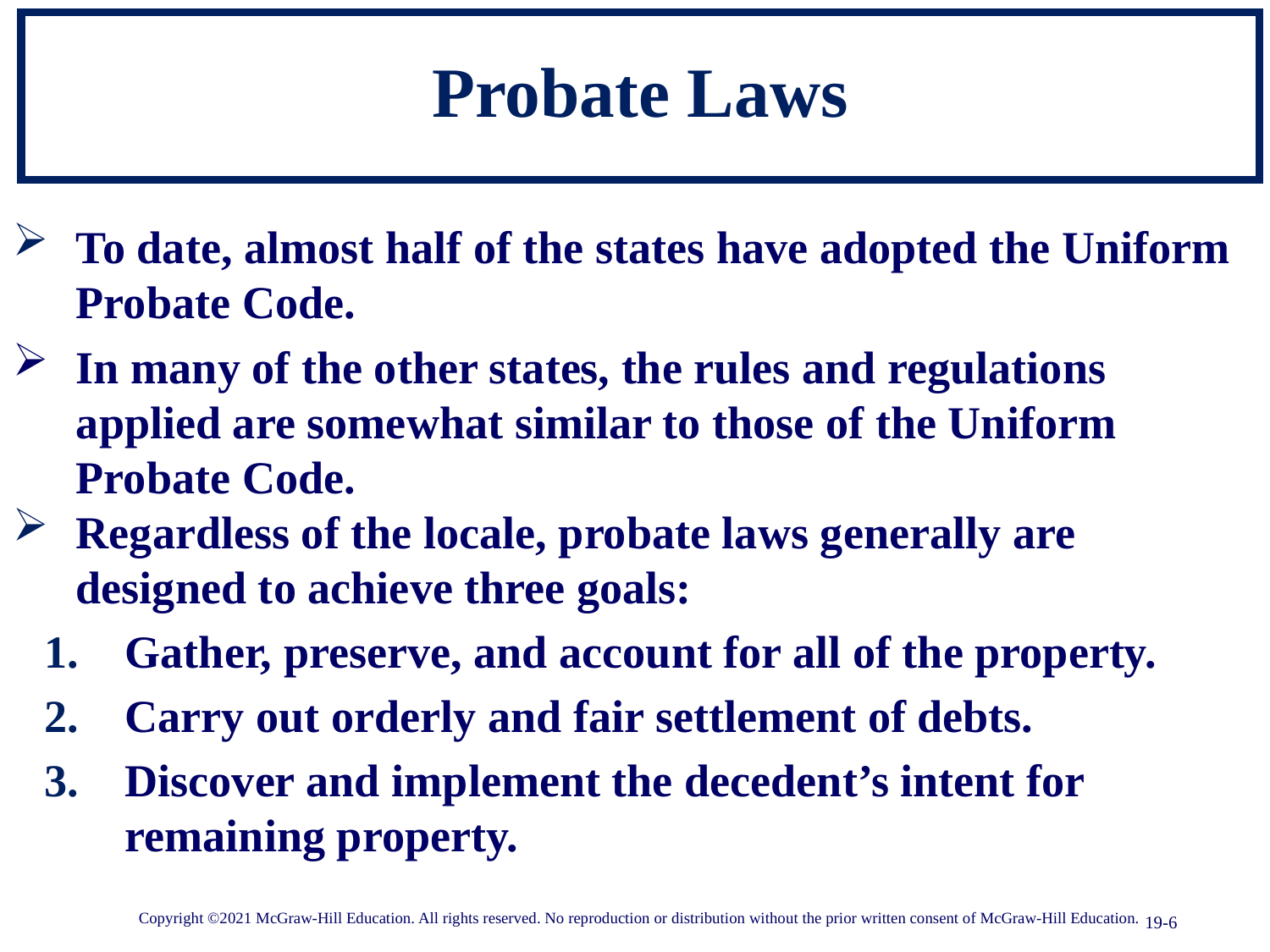

# Probate Laws
To date, almost half of the states have adopted the Uniform Probate Code.
In many of the other states, the rules and regulations applied are somewhat similar to those of the Uniform Probate Code.
Regardless of the locale, probate laws generally are designed to achieve three goals:
Gather, preserve, and account for all of the property.
Carry out orderly and fair settlement of debts.
Discover and implement the decedent’s intent for remaining property.

Copyright ©2021 McGraw-Hill Education. All rights reserved. No reproduction or distribution without the prior written consent of McGraw-Hill Education.
19-6